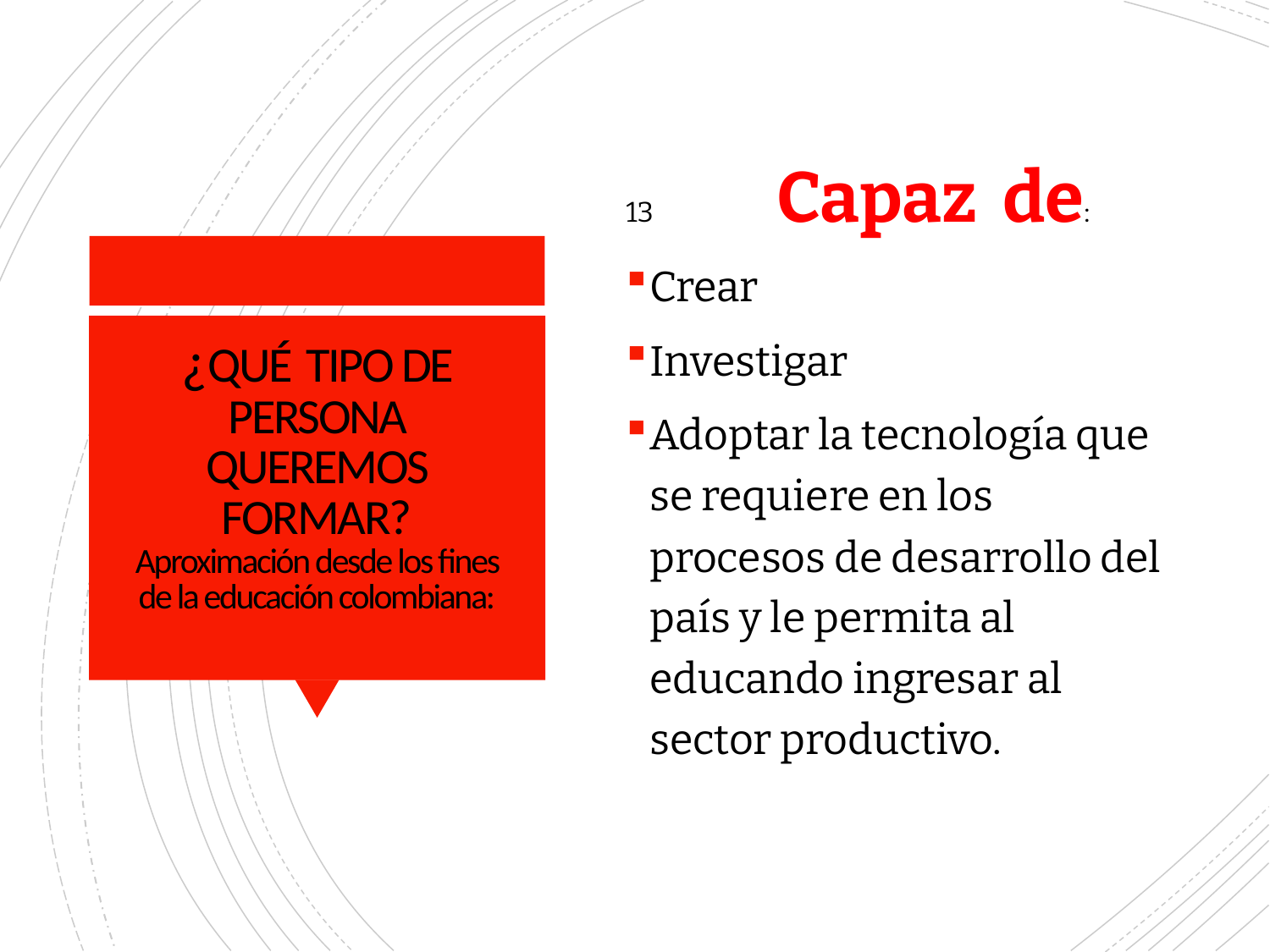

13	Capaz  de:
Crear
Investigar
Adoptar la tecnología que se requiere en los procesos de desarrollo del país y le permita al educando ingresar al sector productivo.

# ¿QUÉ TIPO DE PERSONA QUEREMOS FORMAR? Aproximación desde los fines de la educación colombiana: